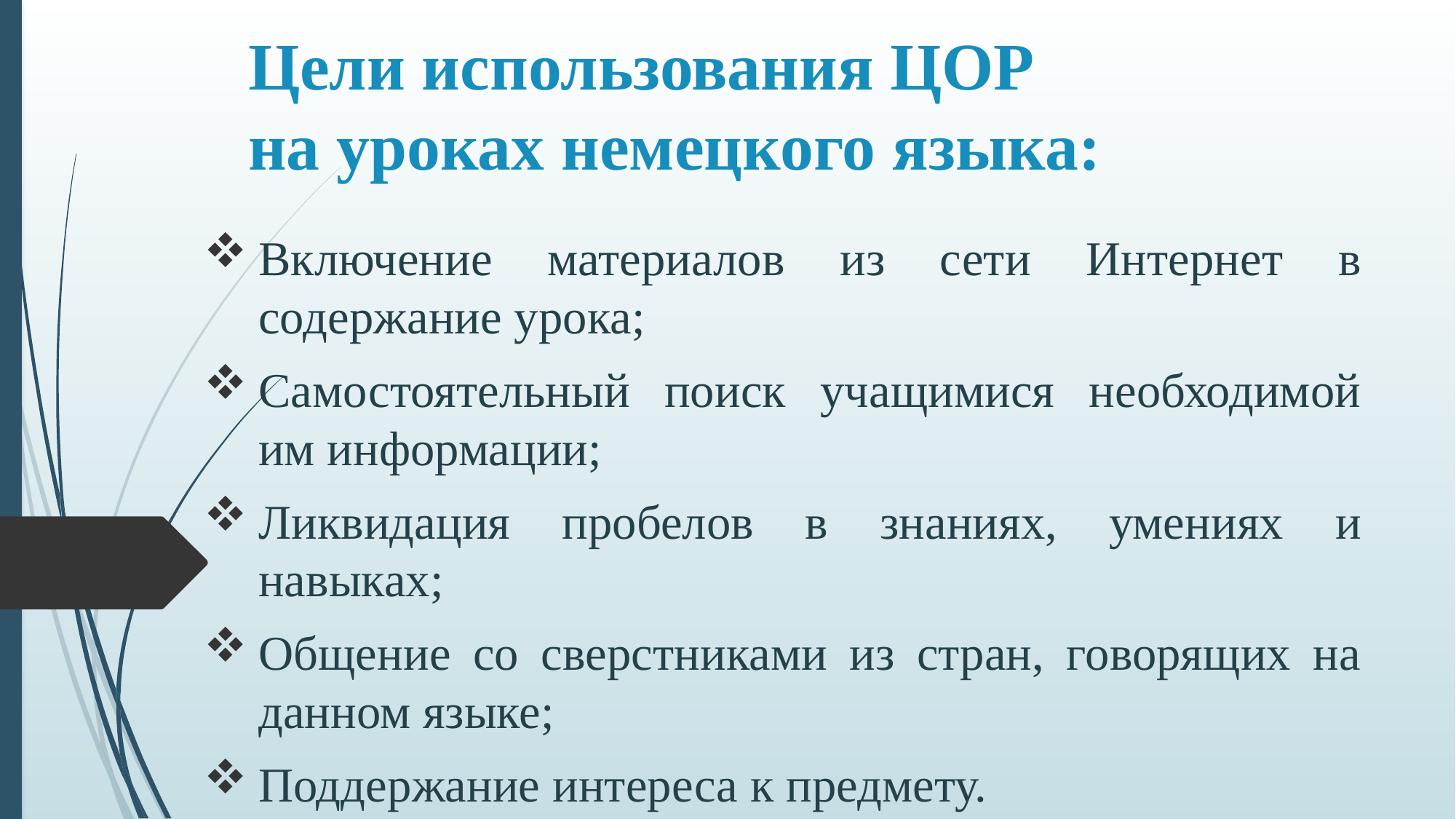

# Цели использования ЦОР на уроках немецкого языка:
Включение материалов из сети Интернет в содержание урока;
Самостоятельный поиск учащимися необходимой им информации;
Ликвидация пробелов в знаниях, умениях и навыках;
Общение со сверстниками из стран, говорящих на данном языке;
Поддержание интереса к предмету.